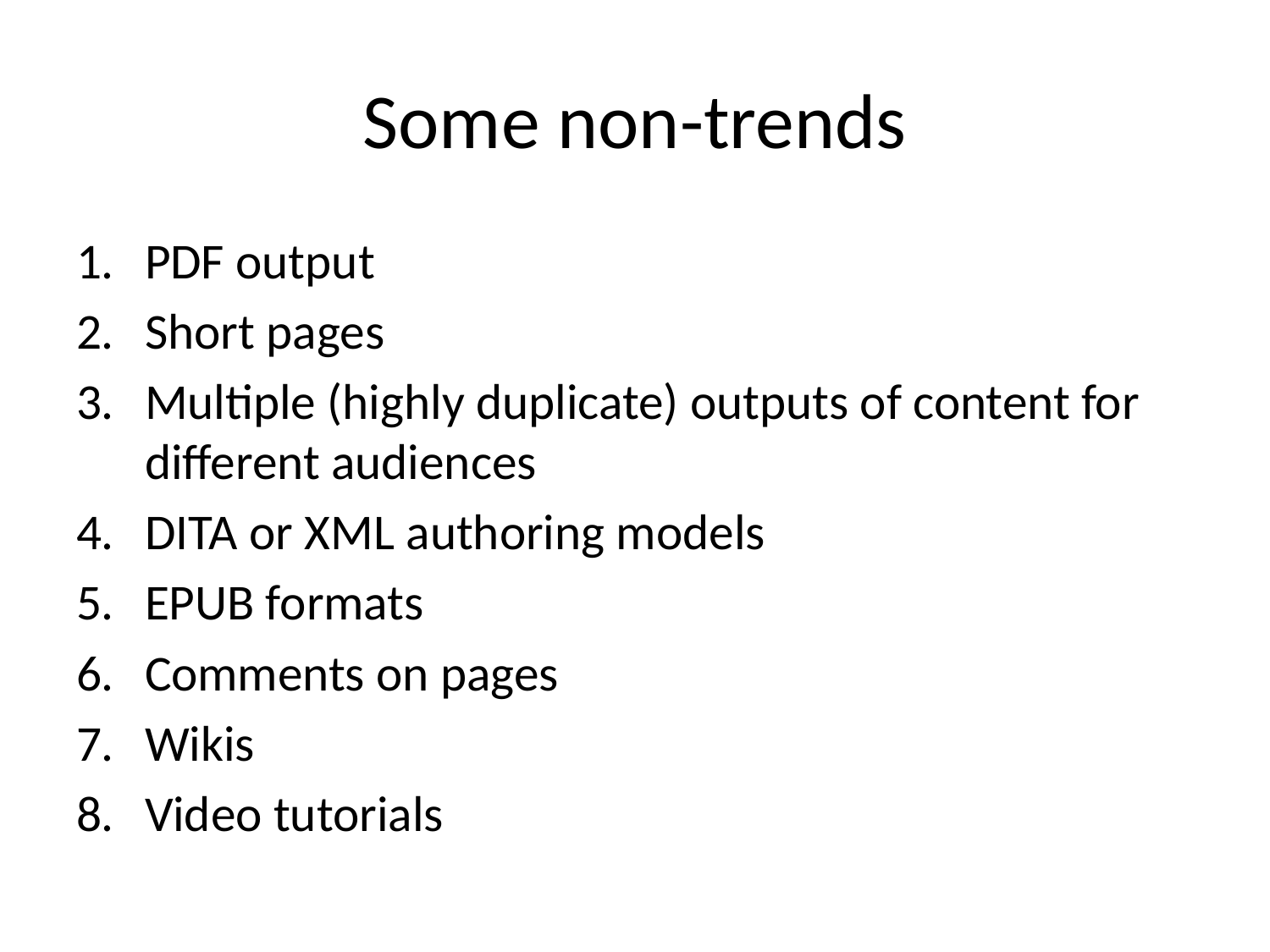

# Some non-trends
PDF output
Short pages
Multiple (highly duplicate) outputs of content for different audiences
DITA or XML authoring models
EPUB formats
Comments on pages
Wikis
Video tutorials